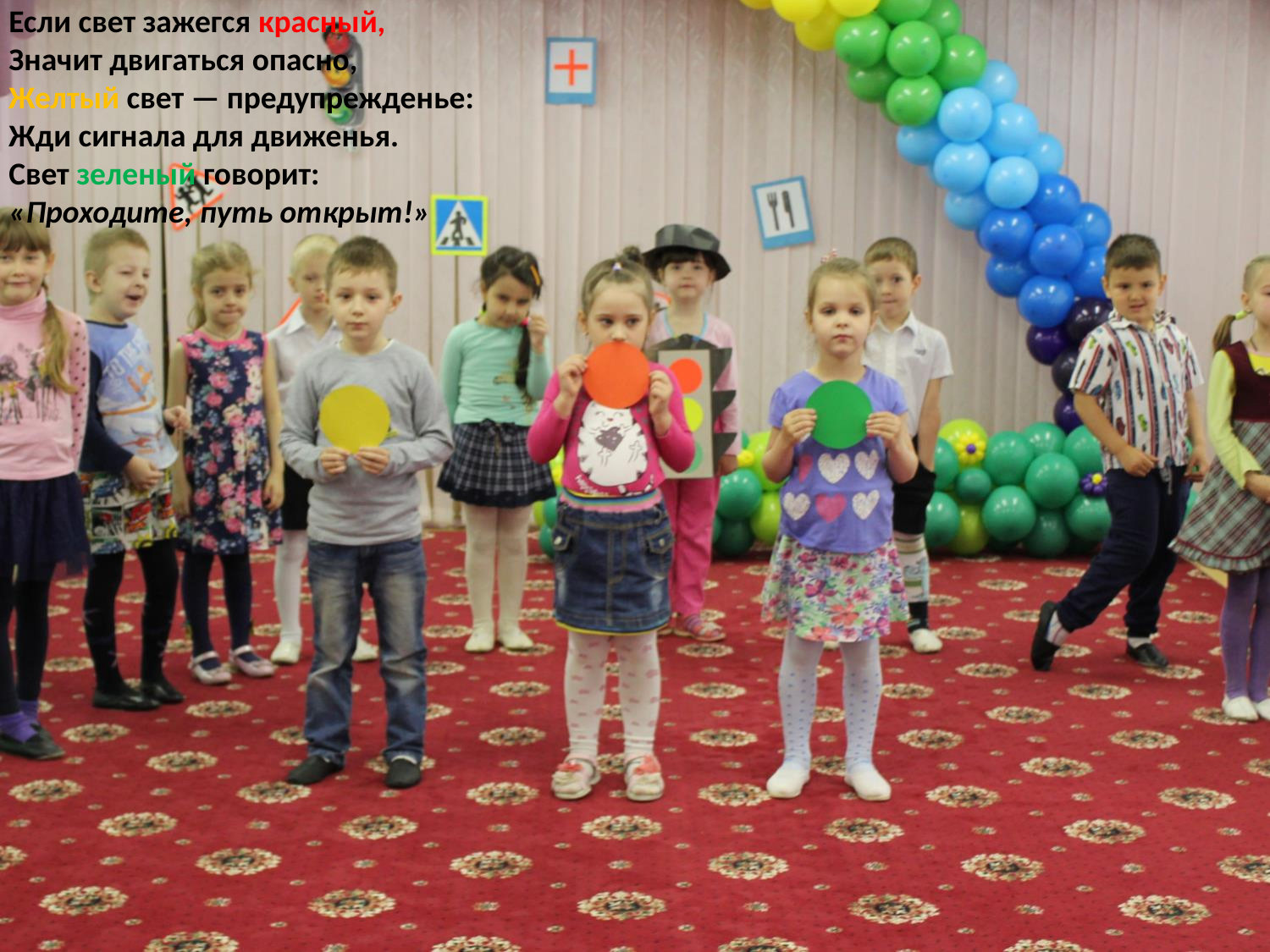

Если свет зажегся красный,
Значит двигаться опасно,
Желтый свет — предупрежденье:
Жди сигнала для движенья.
Свет зеленый говорит:
«Проходите, путь открыт!»